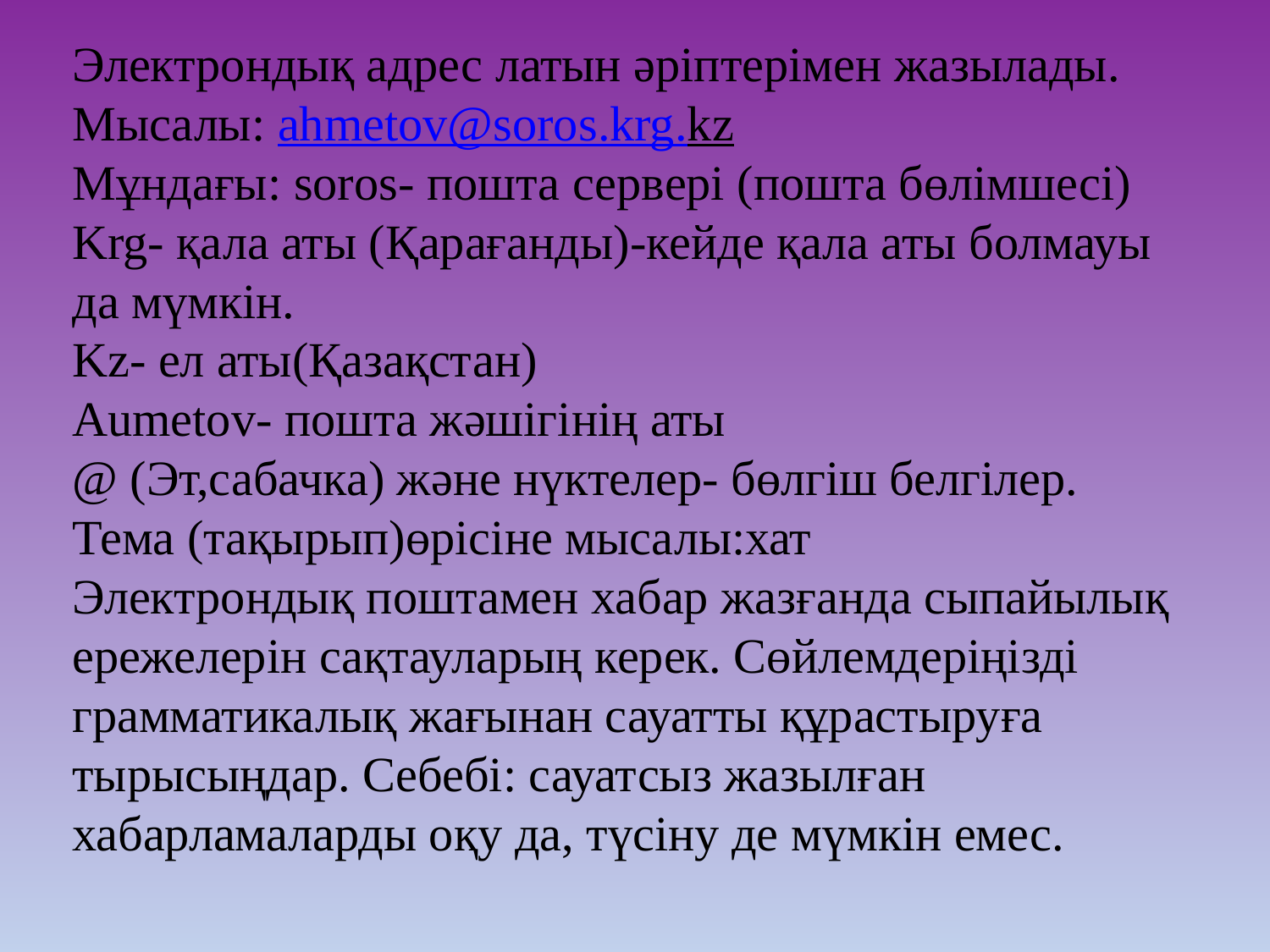

# Электрондық адрес латын әріптерімен жазылады. Мысалы: ahmetov@soros.krg.kz Мұндағы: soros- пошта сервері (пошта бөлімшесі) Krg- қала аты (Қарағанды)-кейде қала аты болмауы да мүмкін. Kz- ел аты(Қазақстан) Aumetov- пошта жәшігінің аты @ (Эт,сабачка) және нүктелер- бөлгіш белгілер. Тема (тақырып)өрісіне мысалы:хат Электрондық поштамен хабар жазғанда сыпайылық ережелерін сақтауларың керек. Сөйлемдеріңізді грамматикалық жағынан сауатты құрастыруға тырысыңдар. Себебі: сауатсыз жазылған хабарламаларды оқу да, түсіну де мүмкін емес.